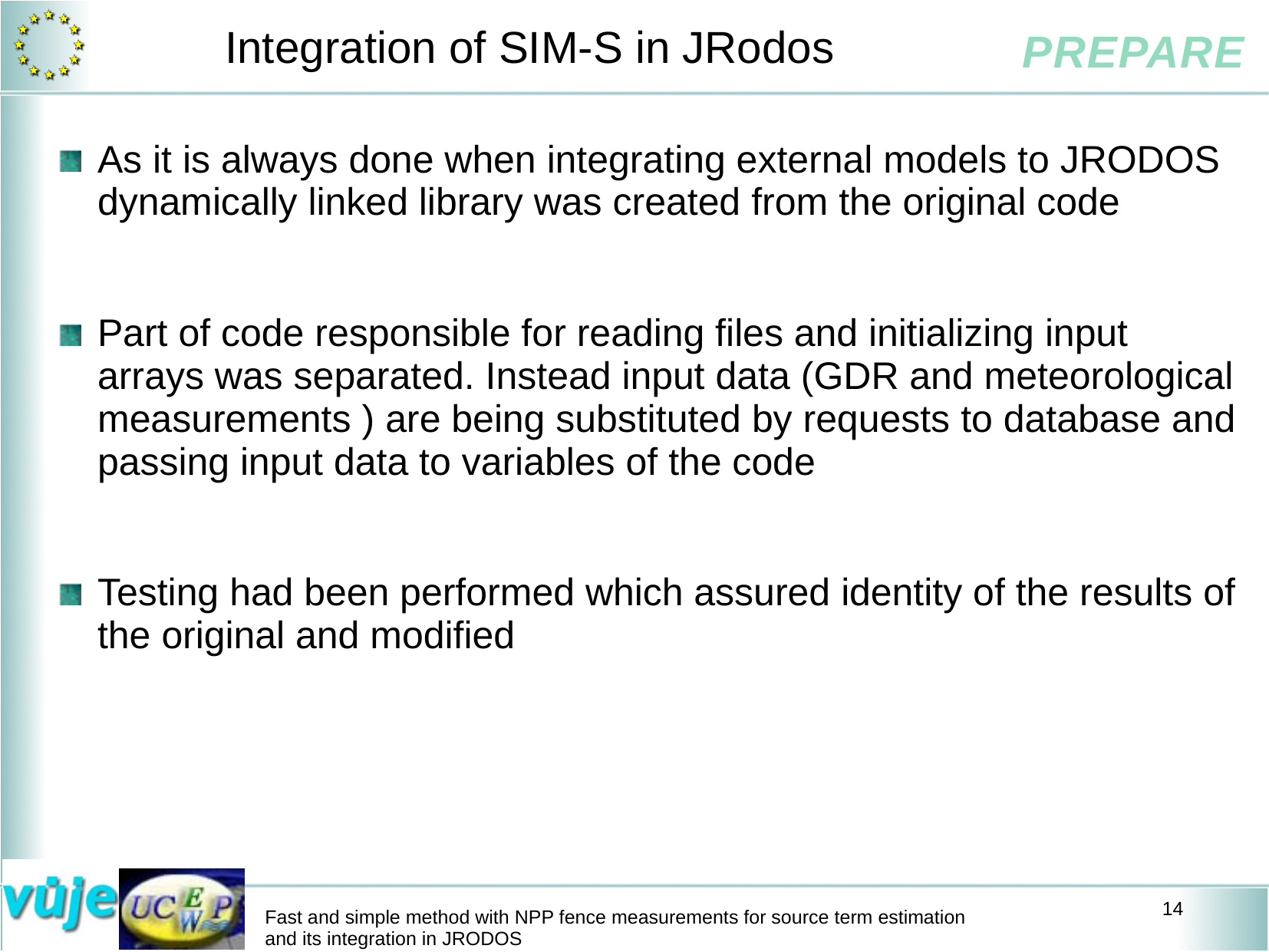

# Integration of SIM-S in JRodos
As it is always done when integrating external models to JRODOS dynamically linked library was created from the original code

Part of code responsible for reading files and initializing input arrays was separated. Instead input data (GDR and meteorological measurements ) are being substituted by requests to database and passing input data to variables of the code

Testing had been performed which assured identity of the results of the original and modified